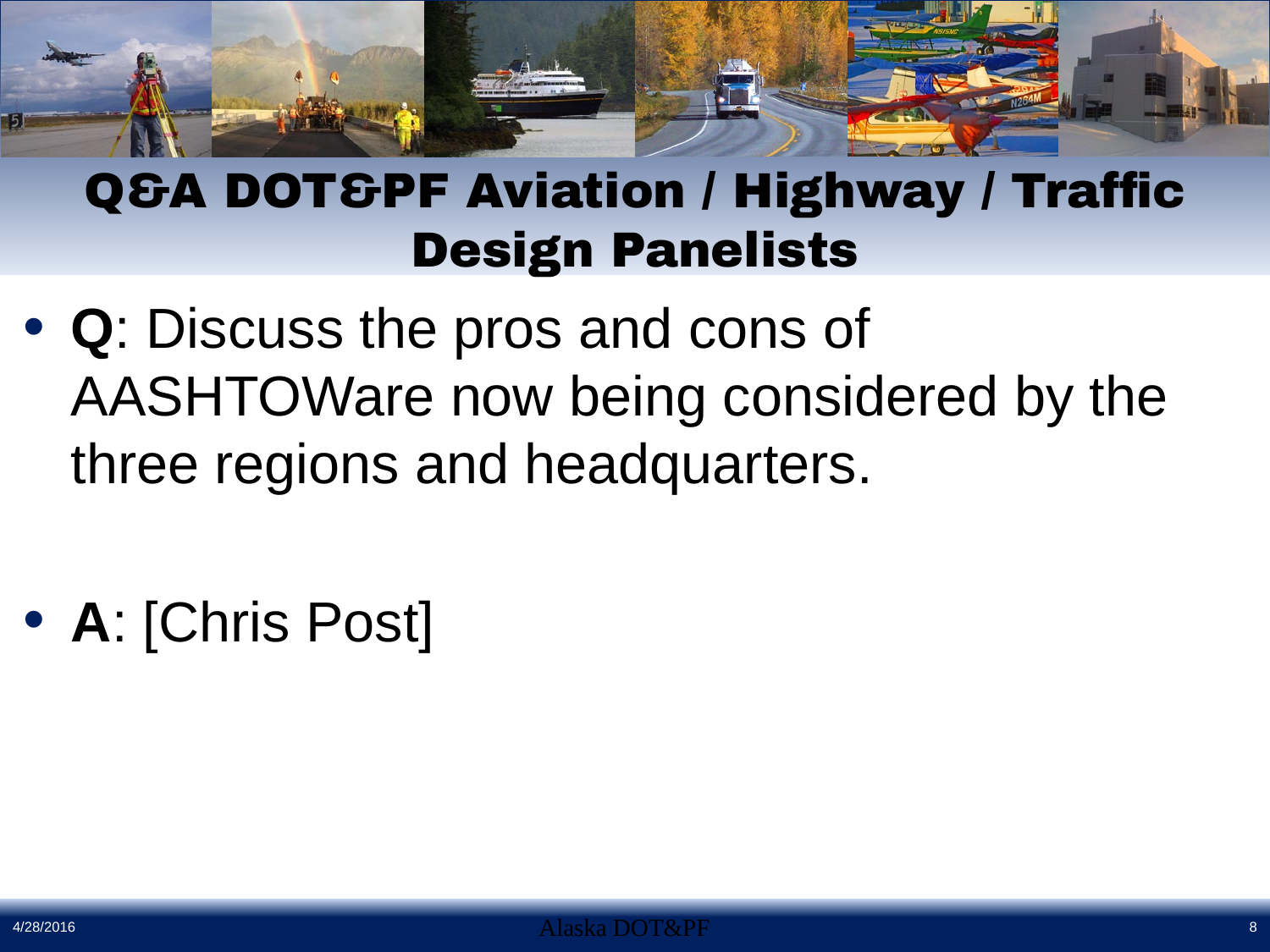

# Q&A DOT&PF Aviation / Highway / Traffic Design Panelists
Q: Discuss the pros and cons of AASHTOWare now being considered by the three regions and headquarters.

A: [Chris Post]
4/28/2016
Alaska DOT&PF
8